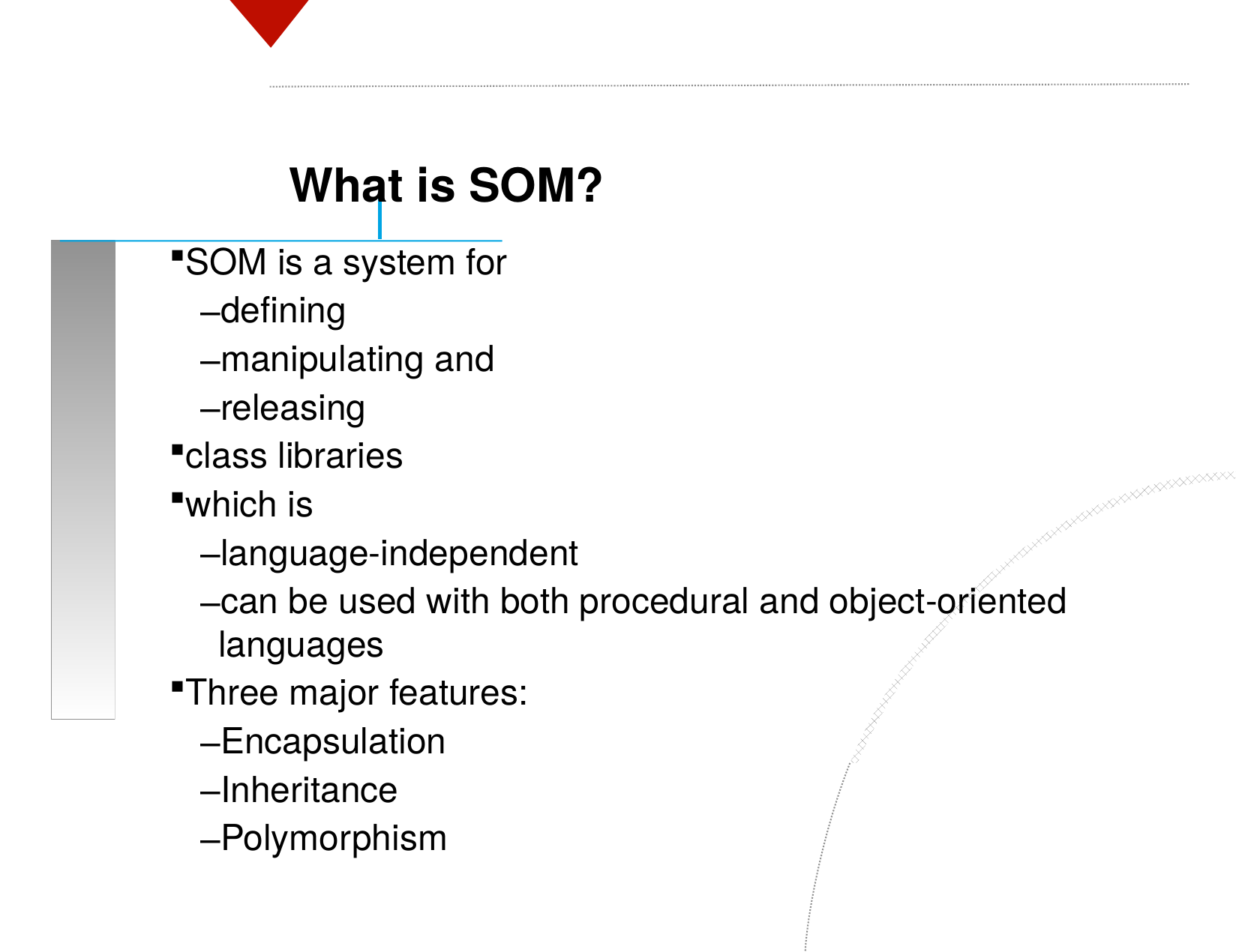

What is SOM?
SOM is a system for
defining
manipulating and
releasing
class libraries
which is
language-independent
can be used with both procedural and object-oriented languages
Three major features:
Encapsulation
Inheritance
Polymorphism